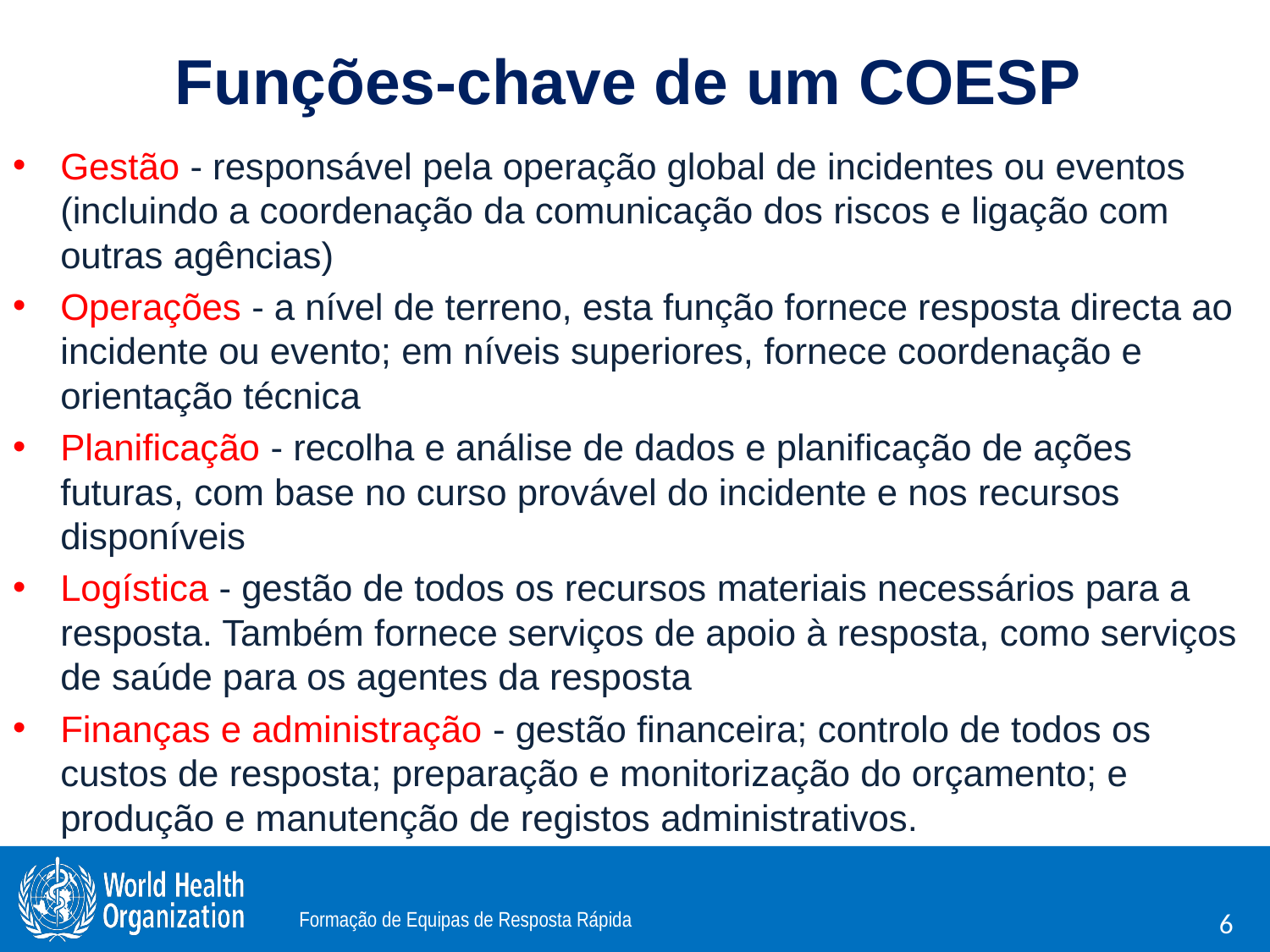

# Funções-chave de um COESP
Gestão - responsável pela operação global de incidentes ou eventos (incluindo a coordenação da comunicação dos riscos e ligação com outras agências)
Operações - a nível de terreno, esta função fornece resposta directa ao incidente ou evento; em níveis superiores, fornece coordenação e orientação técnica
Planificação - recolha e análise de dados e planificação de ações futuras, com base no curso provável do incidente e nos recursos disponíveis
Logística - gestão de todos os recursos materiais necessários para a resposta. Também fornece serviços de apoio à resposta, como serviços de saúde para os agentes da resposta
Finanças e administração - gestão financeira; controlo de todos os custos de resposta; preparação e monitorização do orçamento; e produção e manutenção de registos administrativos.